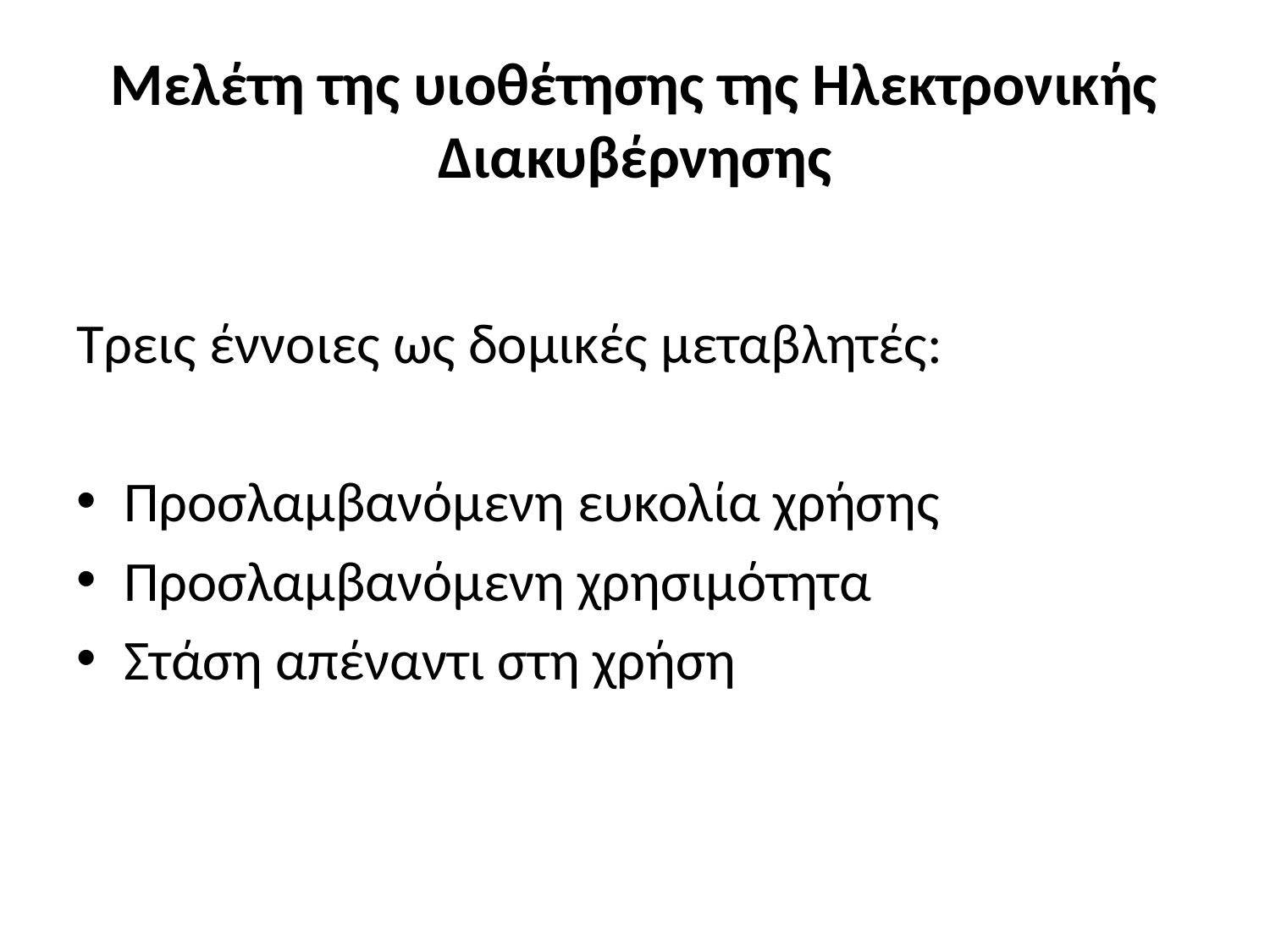

# Μελέτη της υιοθέτησης της Ηλεκτρονικής Διακυβέρνησης

Τρεις έννοιες ως δομικές μεταβλητές:

Προσλαμβανόμενη ευκολία χρήσης
Προσλαμβανόμενη χρησιμότητα
Στάση απέναντι στη χρήση